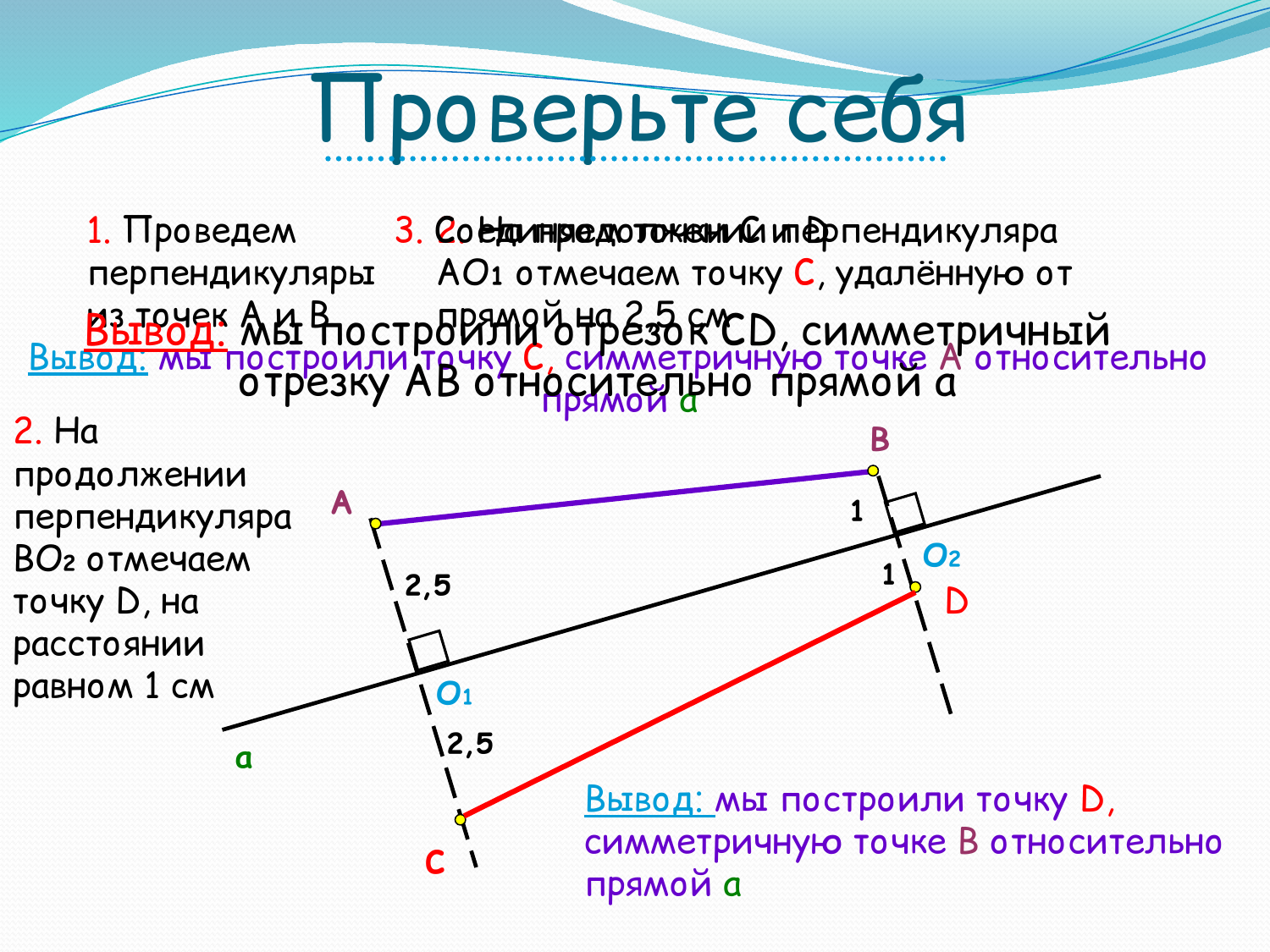

# Проверьте себя

1. Проведем перпендикуляры из точек А и В
3. Соединяем точки С и D
2. На продолжении перпендикуляра АО1 отмечаем точку С, удалённую от прямой на 2,5 см
Вывод: мы построили отрезок СD, симметричный отрезку АВ относительно прямой а
Вывод: мы построили точку С, симметричную точке А относительно прямой а
2. На продолжении перпендикуляра ВО2 отмечаем точку D, на расстоянии равном 1 см
В

А

1

О2
1
2,5
D

О1
2,5
а
Вывод: мы построили точку D, симметричную точке В относительно прямой а

С